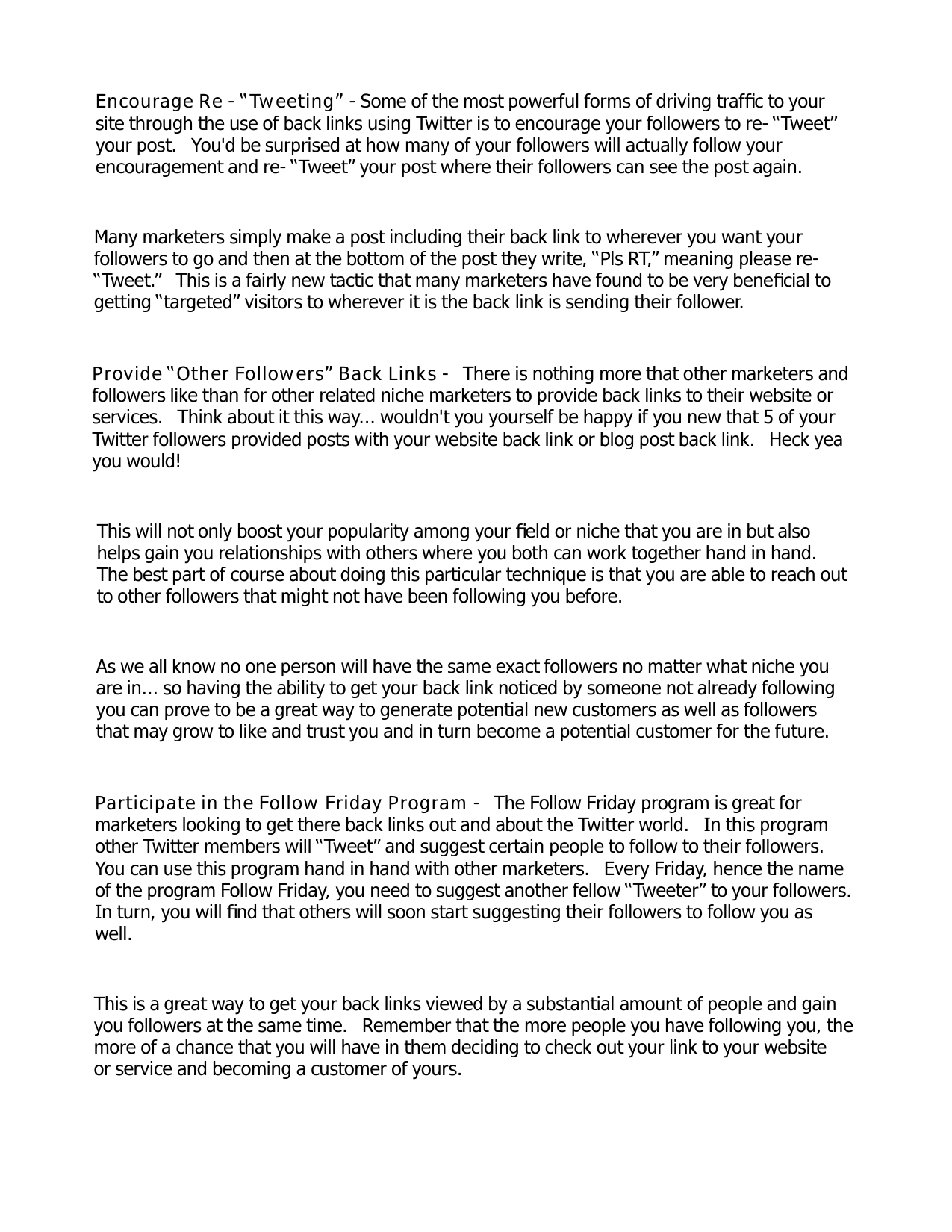

Encourage Re - “Tweeting” - Some of the most powerful forms of driving traffic to your
site through the use of back links using Twitter is to encourage your followers to re- “Tweet”
your post.   You'd be surprised at how many of your followers will actually follow your
encouragement and re- “Tweet” your post where their followers can see the post again.
Many marketers simply make a post including their back link to wherever you want your
followers to go and then at the bottom of the post they write, “Pls RT,” meaning please re-
“Tweet.”   This is a fairly new tactic that many marketers have found to be very beneficial to
getting “targeted” visitors to wherever it is the back link is sending their follower.
Provide “Other Followers” Back Links -   There is nothing more that other marketers and
followers like than for other related niche marketers to provide back links to their website or
services.   Think about it this way... wouldn't you yourself be happy if you new that 5 of your
Twitter followers provided posts with your website back link or blog post back link.   Heck yea
you would!
This will not only boost your popularity among your field or niche that you are in but also
helps gain you relationships with others where you both can work together hand in hand.
The best part of course about doing this particular technique is that you are able to reach out
to other followers that might not have been following you before.
As we all know no one person will have the same exact followers no matter what niche you
are in... so having the ability to get your back link noticed by someone not already following
you can prove to be a great way to generate potential new customers as well as followers
that may grow to like and trust you and in turn become a potential customer for the future.
Participate in the Follow Friday Program -   The Follow Friday program is great for
marketers looking to get there back links out and about the Twitter world.   In this program
other Twitter members will “Tweet” and suggest certain people to follow to their followers.
You can use this program hand in hand with other marketers.   Every Friday, hence the name
of the program Follow Friday, you need to suggest another fellow “Tweeter” to your followers.
In turn, you will find that others will soon start suggesting their followers to follow you as
well.
This is a great way to get your back links viewed by a substantial amount of people and gain
you followers at the same time.   Remember that the more people you have following you, the
more of a chance that you will have in them deciding to check out your link to your website
or service and becoming a customer of yours.